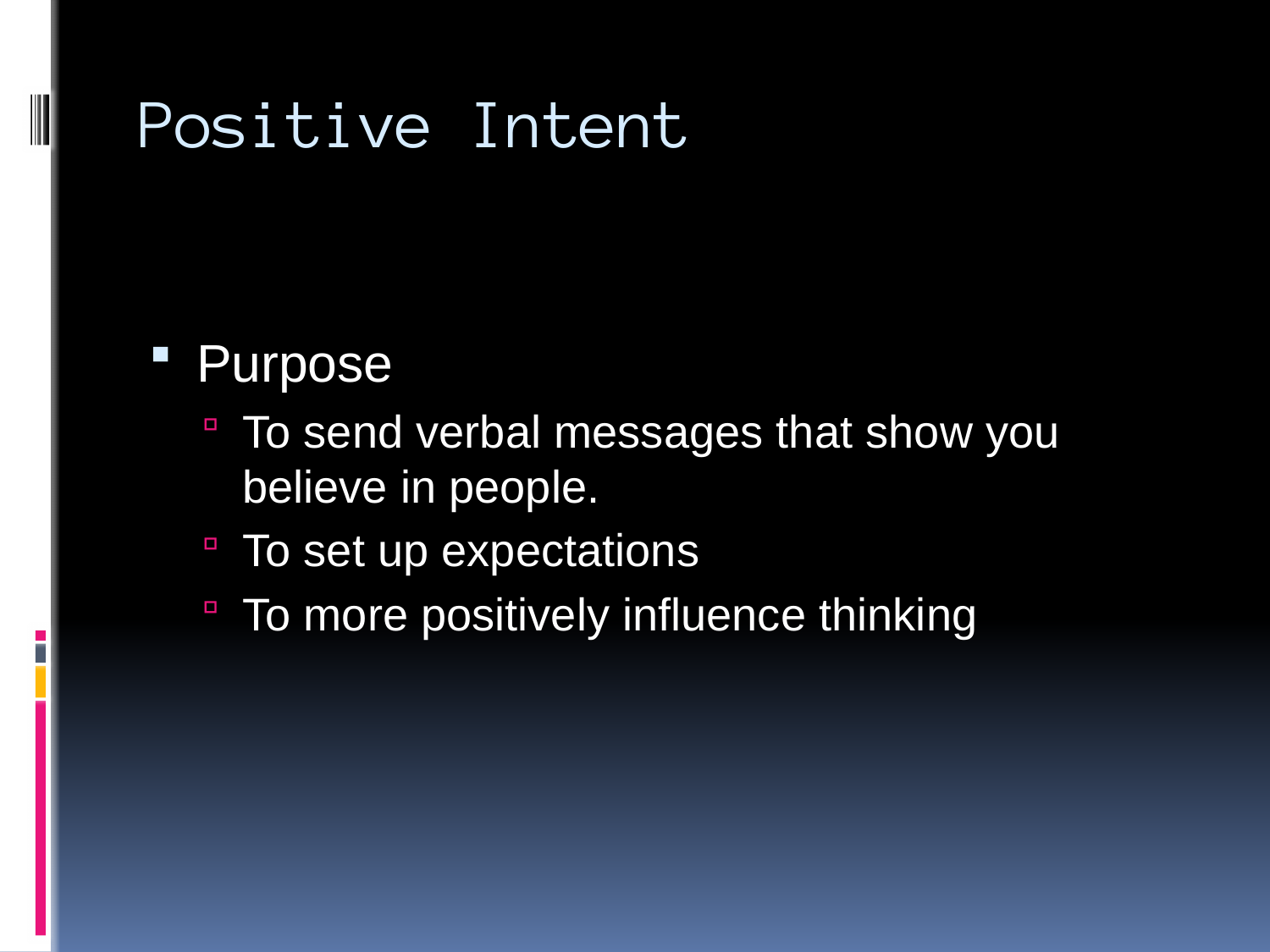

# Positive Intent

Purpose
To send verbal messages that show you believe in people.
To set up expectations
To more positively influence thinking